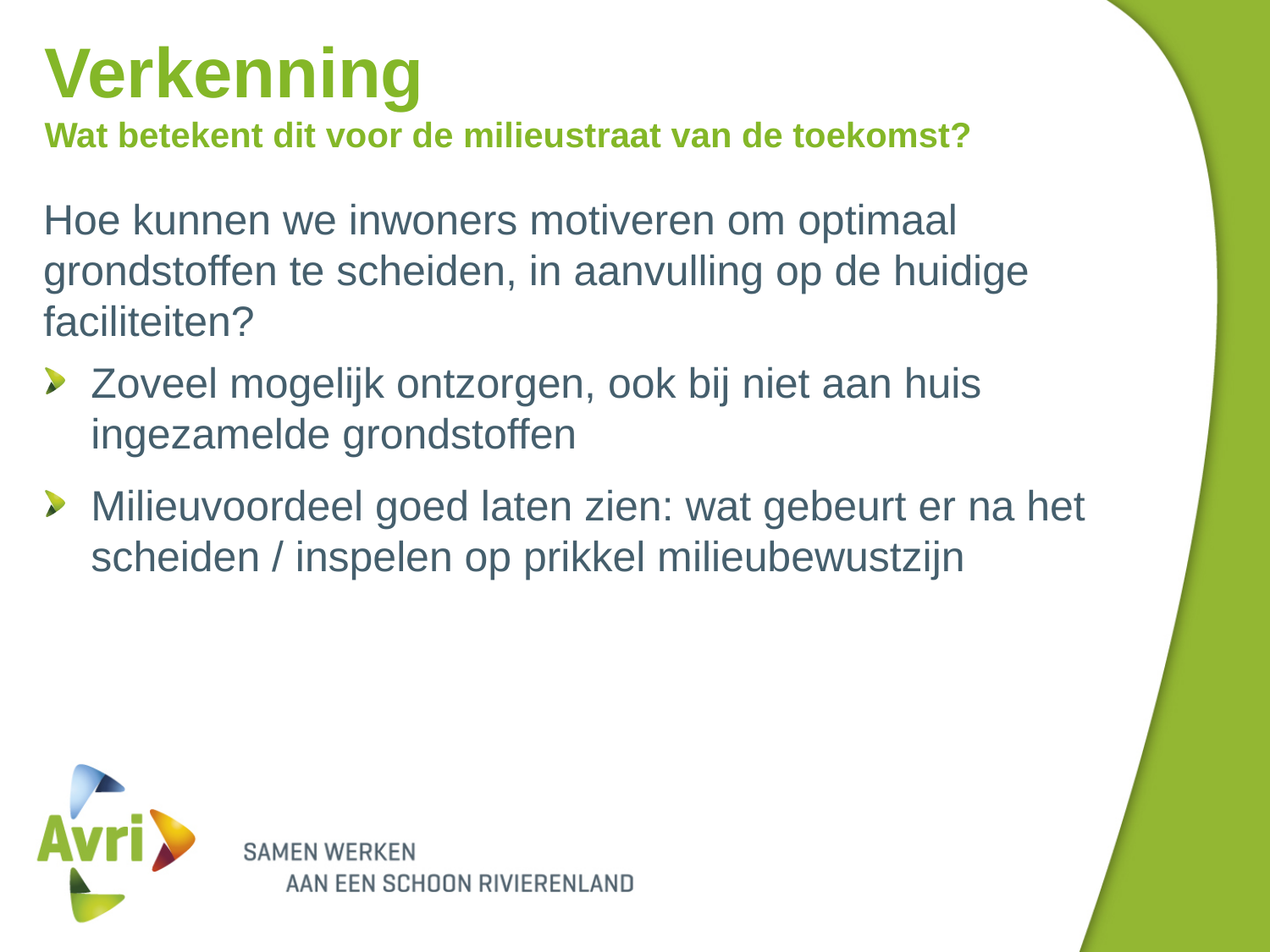

# Verkenning Wat betekent dit voor de milieustraat van de toekomst?
Hoe kunnen we inwoners motiveren om optimaal grondstoffen te scheiden, in aanvulling op de huidige faciliteiten?
Zoveel mogelijk ontzorgen, ook bij niet aan huis ingezamelde grondstoffen
Milieuvoordeel goed laten zien: wat gebeurt er na het scheiden / inspelen op prikkel milieubewustzijn